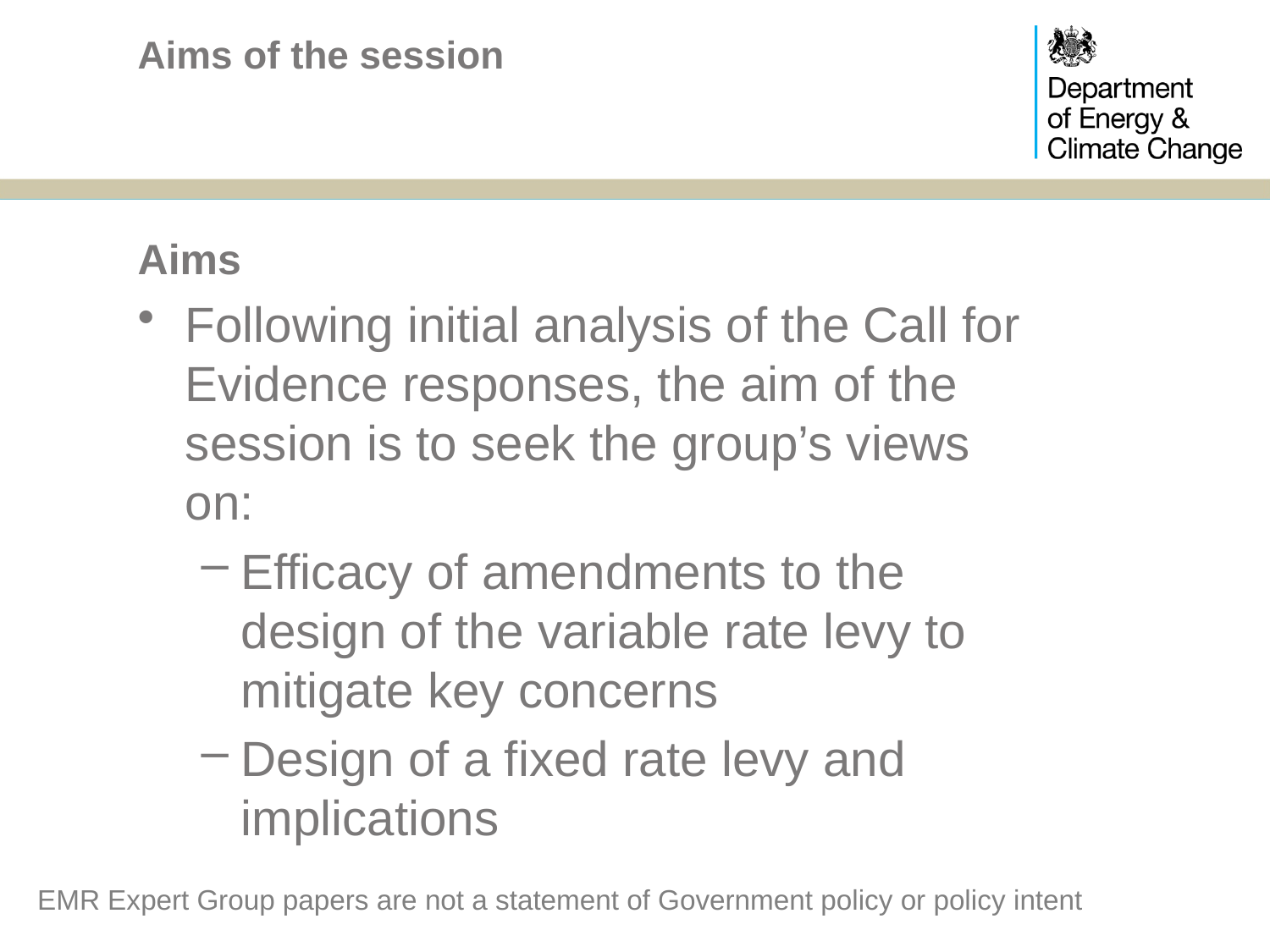

# Aims of the session
Aims
Following initial analysis of the Call for Evidence responses, the aim of the session is to seek the group’s views on:
Efficacy of amendments to the design of the variable rate levy to mitigate key concerns
Design of a fixed rate levy and implications

EMR Expert Group papers are not a statement of Government policy or policy intent